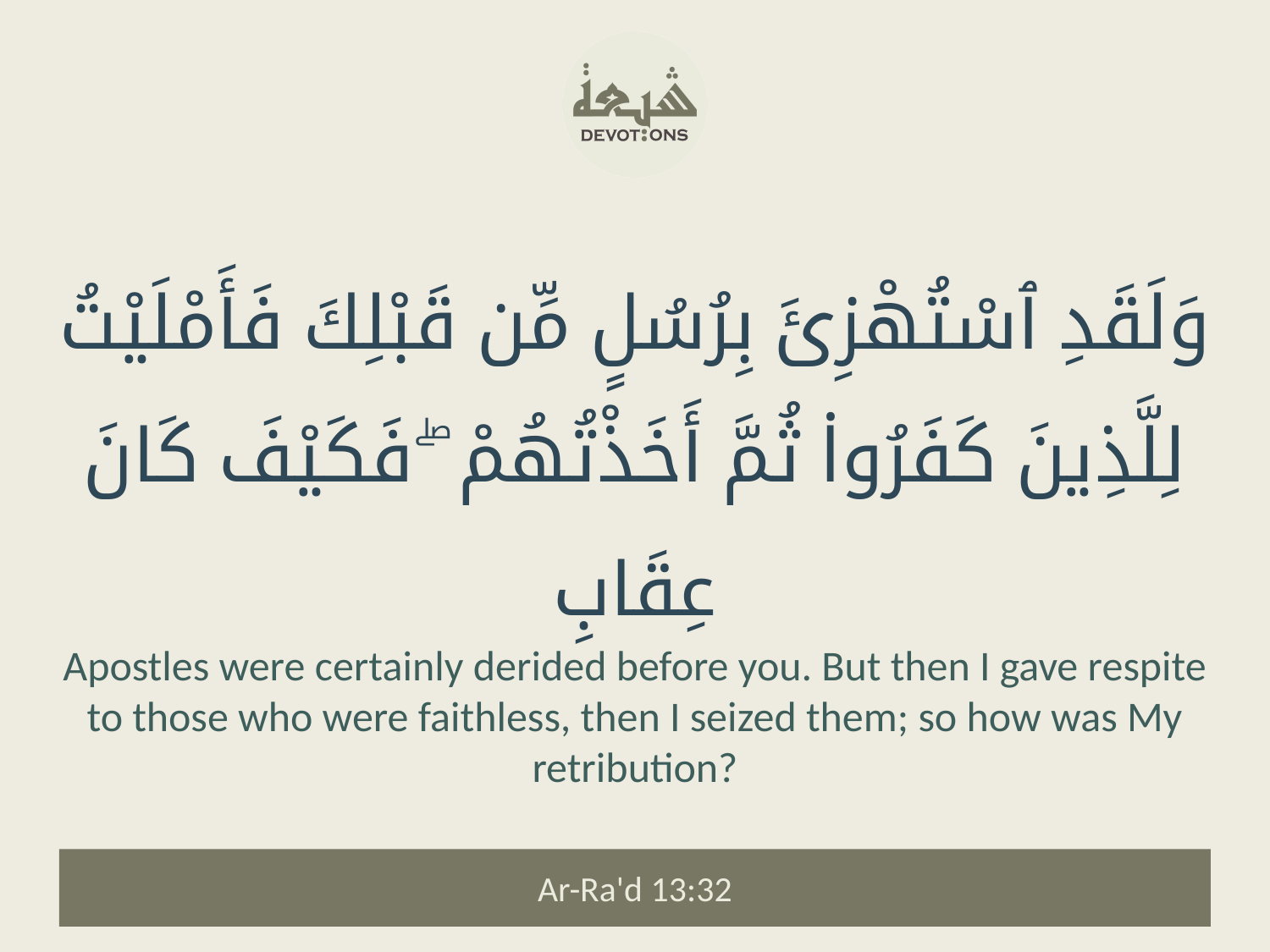

وَلَقَدِ ٱسْتُهْزِئَ بِرُسُلٍ مِّن قَبْلِكَ فَأَمْلَيْتُ لِلَّذِينَ كَفَرُوا۟ ثُمَّ أَخَذْتُهُمْ ۖ فَكَيْفَ كَانَ عِقَابِ
Apostles were certainly derided before you. But then I gave respite to those who were faithless, then I seized them; so how was My retribution?
Ar-Ra'd 13:32